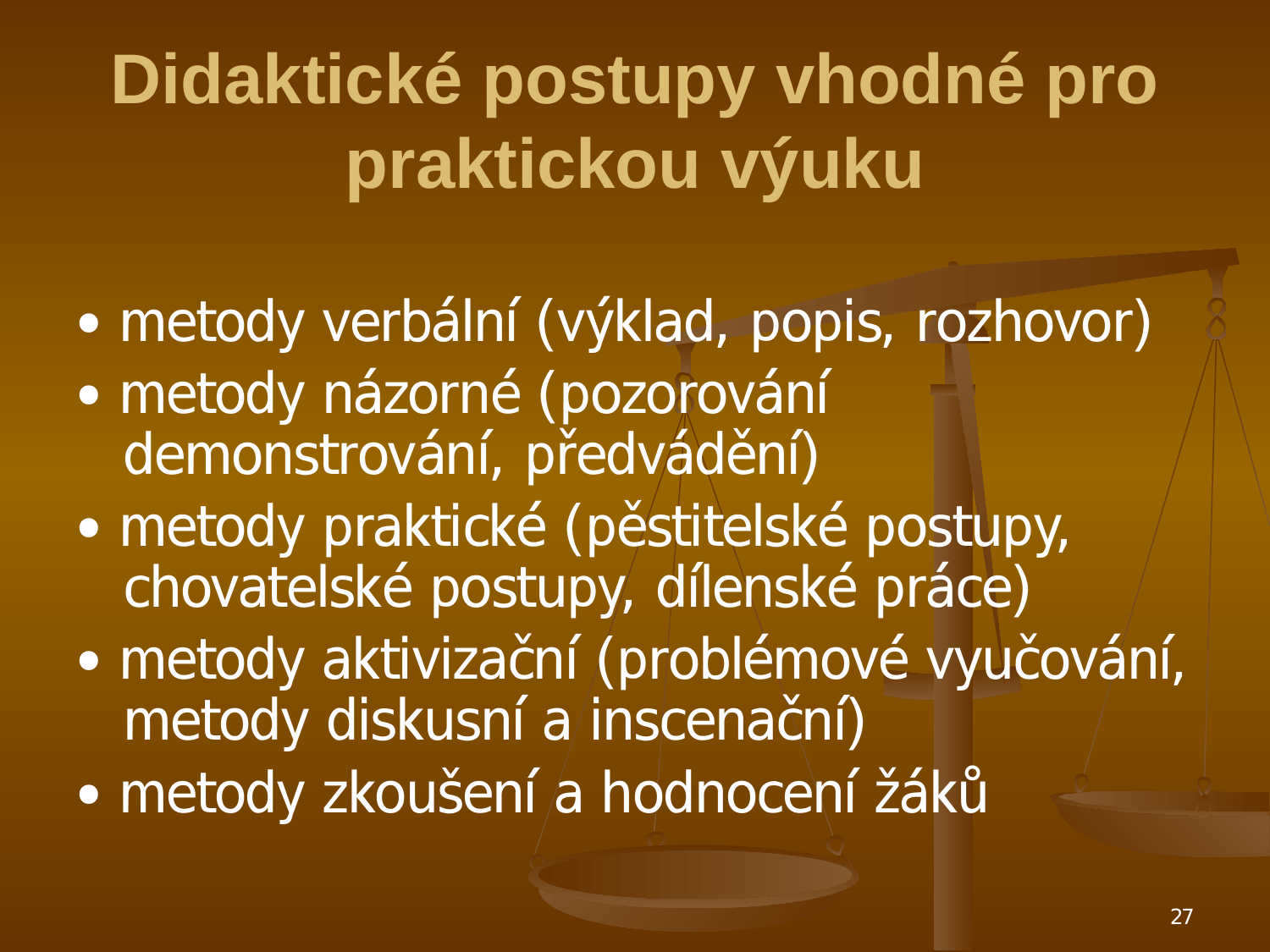

# Didaktické postupy vhodné pro praktickou výuku
• metody verbální (výklad, popis, rozhovor)
• metody názorné (pozorování demonstrování, předvádění)
• metody praktické (pěstitelské postupy, chovatelské postupy, dílenské práce)
• metody aktivizační (problémové vyučování, metody diskusní a inscenační)
• metody zkoušení a hodnocení žáků
27